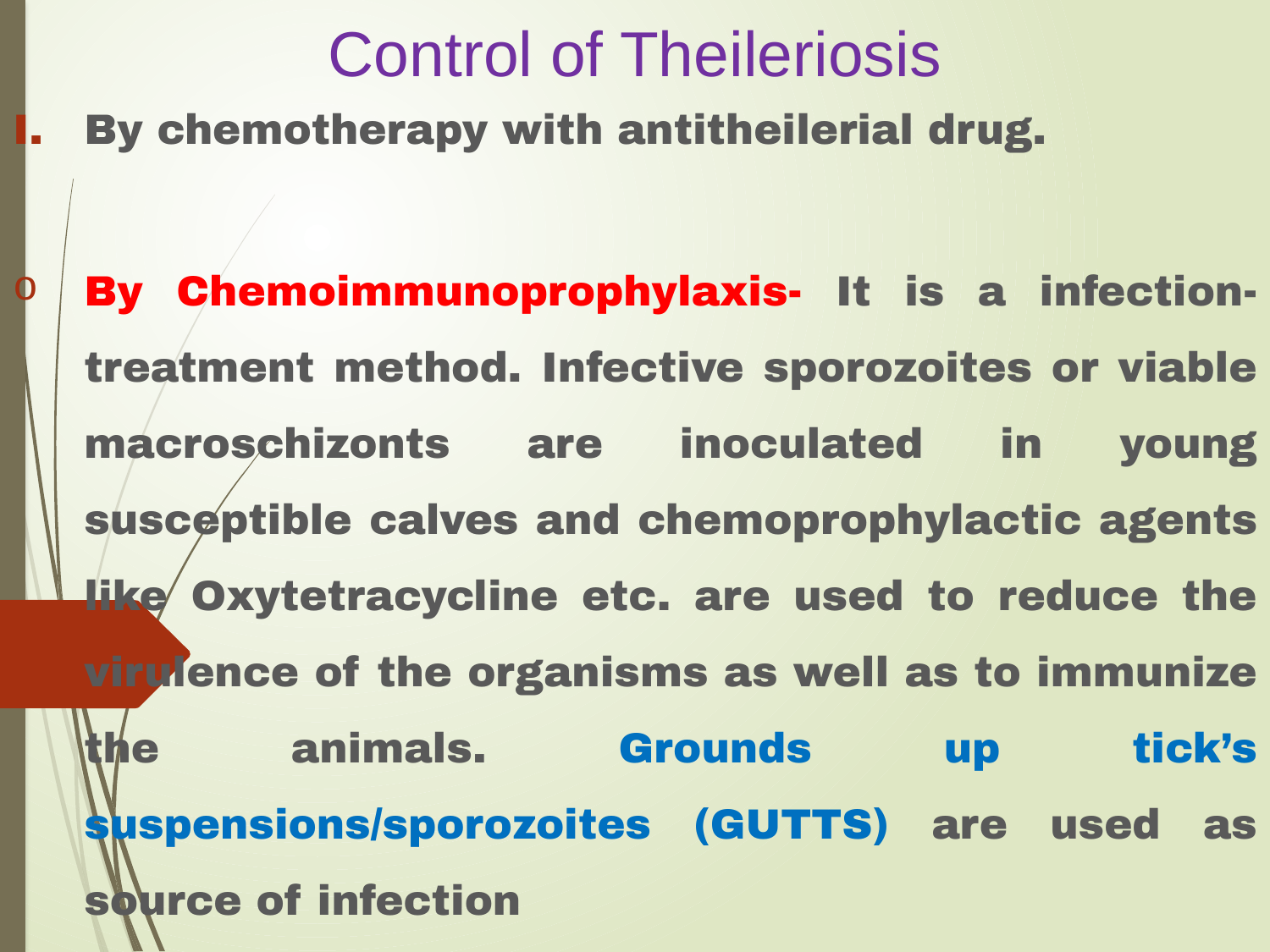

# Control of Theileriosis
By chemotherapy with antitheilerial drug.

By Chemoimmunoprophylaxis- It is a infection-treatment method. Infective sporozoites or viable macroschizonts are inoculated in young susceptible calves and chemoprophylactic agents like Oxytetracycline etc. are used to reduce the virulence of the organisms as well as to immunize the animals. Grounds up tick’s suspensions/sporozoites (GUTTS) are used as source of infection